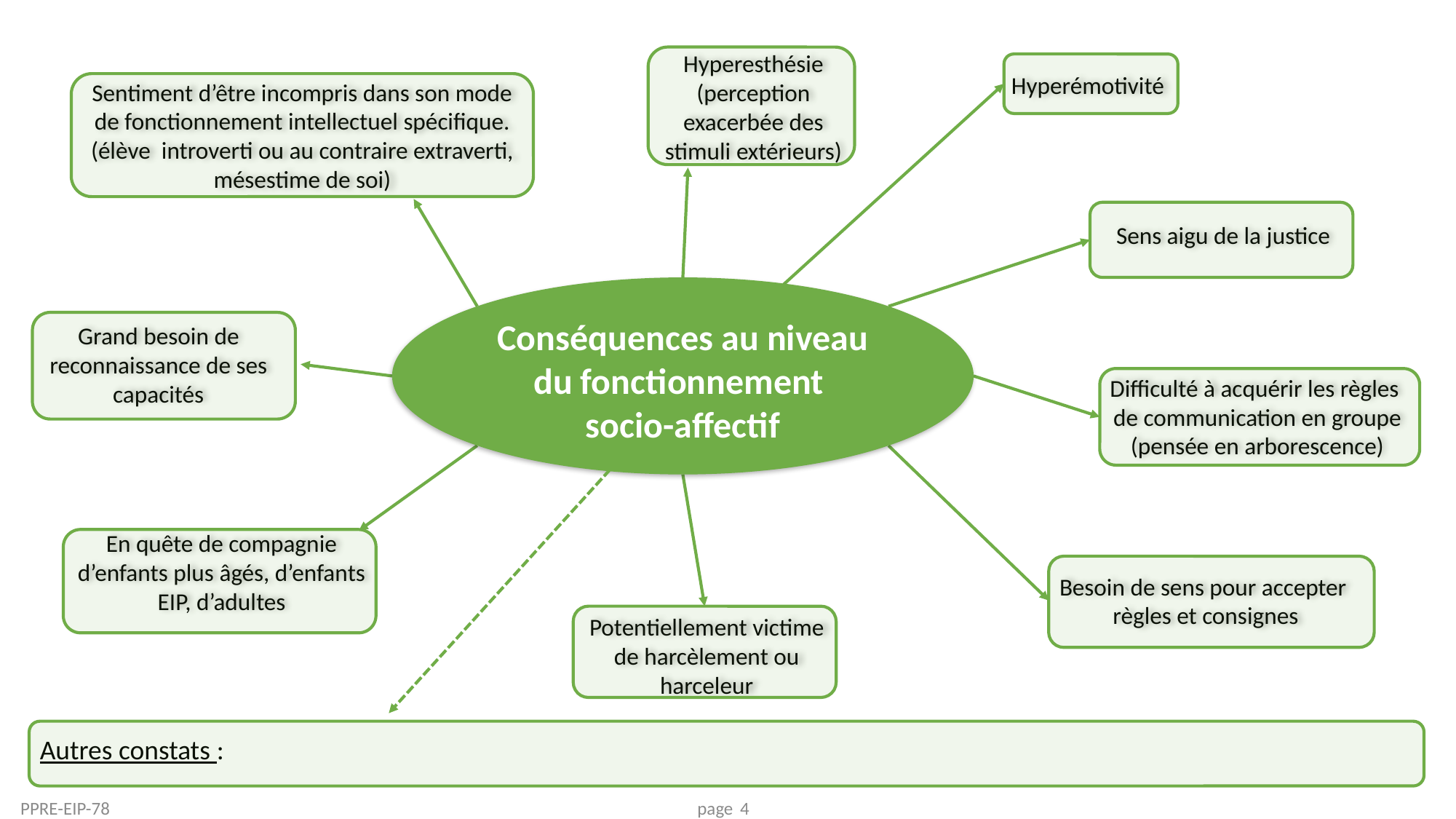

Hyperesthésie (perception exacerbée des stimuli extérieurs)

Hyperémotivité
Sentiment d’être incompris dans son mode de fonctionnement intellectuel spécifique. (élève  introverti ou au contraire extraverti, mésestime de soi)

Sens aigu de la justice
Conséquences au niveau du fonctionnement
socio-affectif

Grand besoin de reconnaissance de ses capacités
Difficulté à acquérir les règles
de communication en groupe (pensée en arborescence)

En quête de compagnie d’enfants plus âgés, d’enfants EIP, d’adultes

Besoin de sens pour accepter
règles et consignes

Potentiellement victime de harcèlement ou harceleur

Autres constats :

PPRE-EIP-78                                                                                                                                             page 4